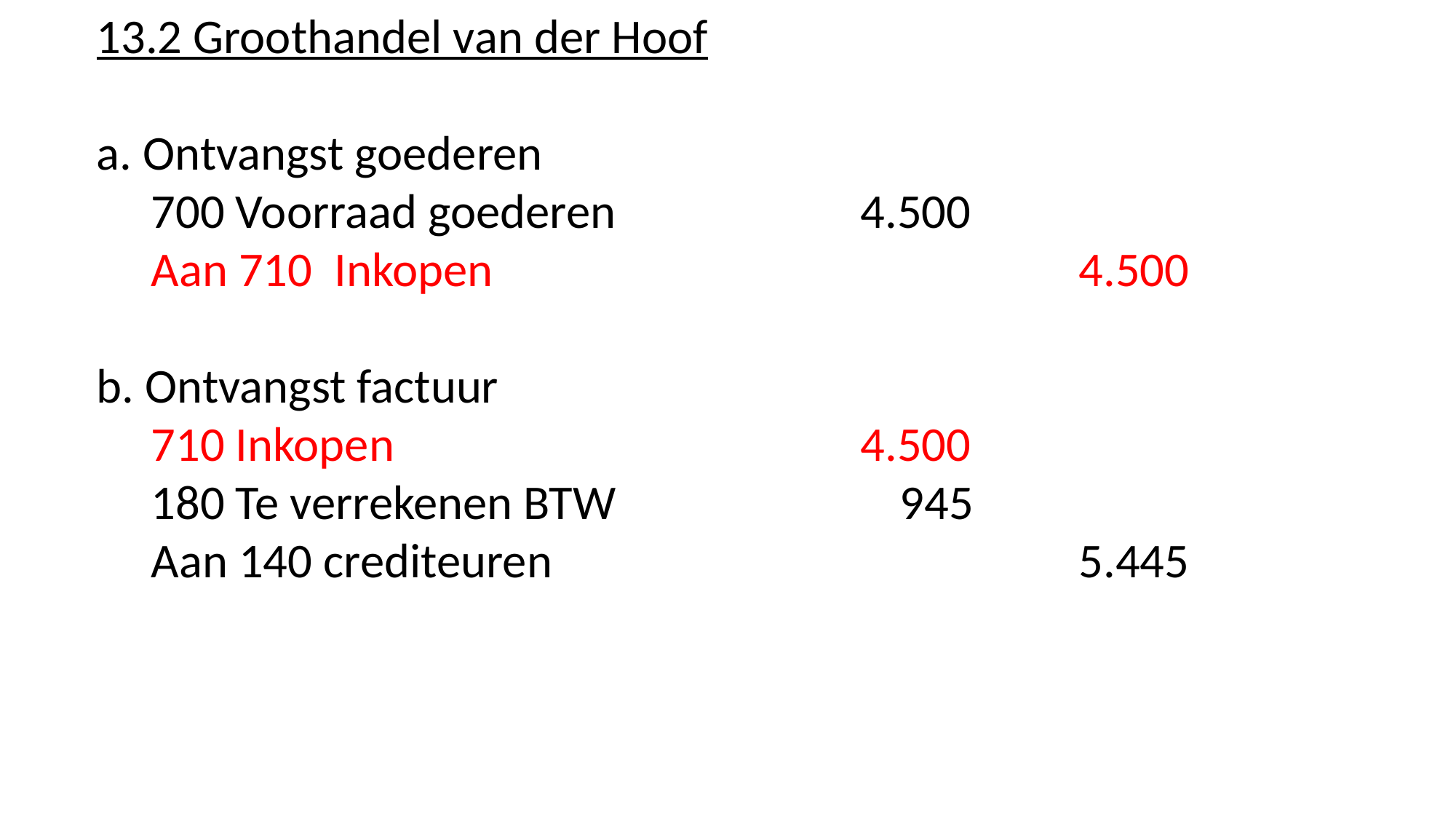

13.2 Groothandel van der Hoof

a. Ontvangst goederen
     700 Voorraad goederen                      	4.500
     Aan 710  Inkopen				              	4.500

b. Ontvangst factuur
     710 Inkopen      				4.500
     180 Te verrekenen BTW                          945
     Aan 140 crediteuren                                         	5.445